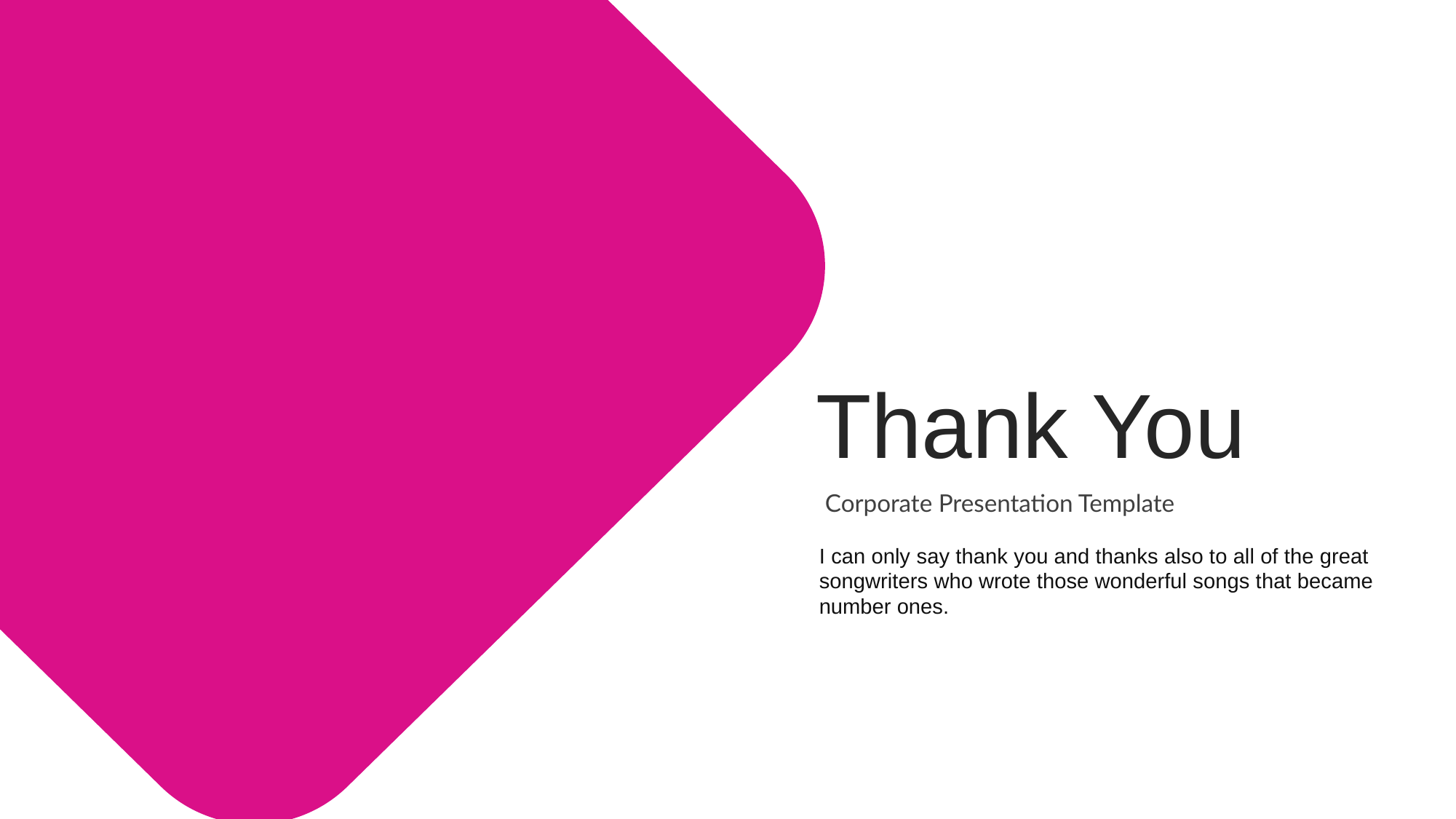

Thank You
Corporate Presentation Template
I can only say thank you and thanks also to all of the great songwriters who wrote those wonderful songs that became number ones.